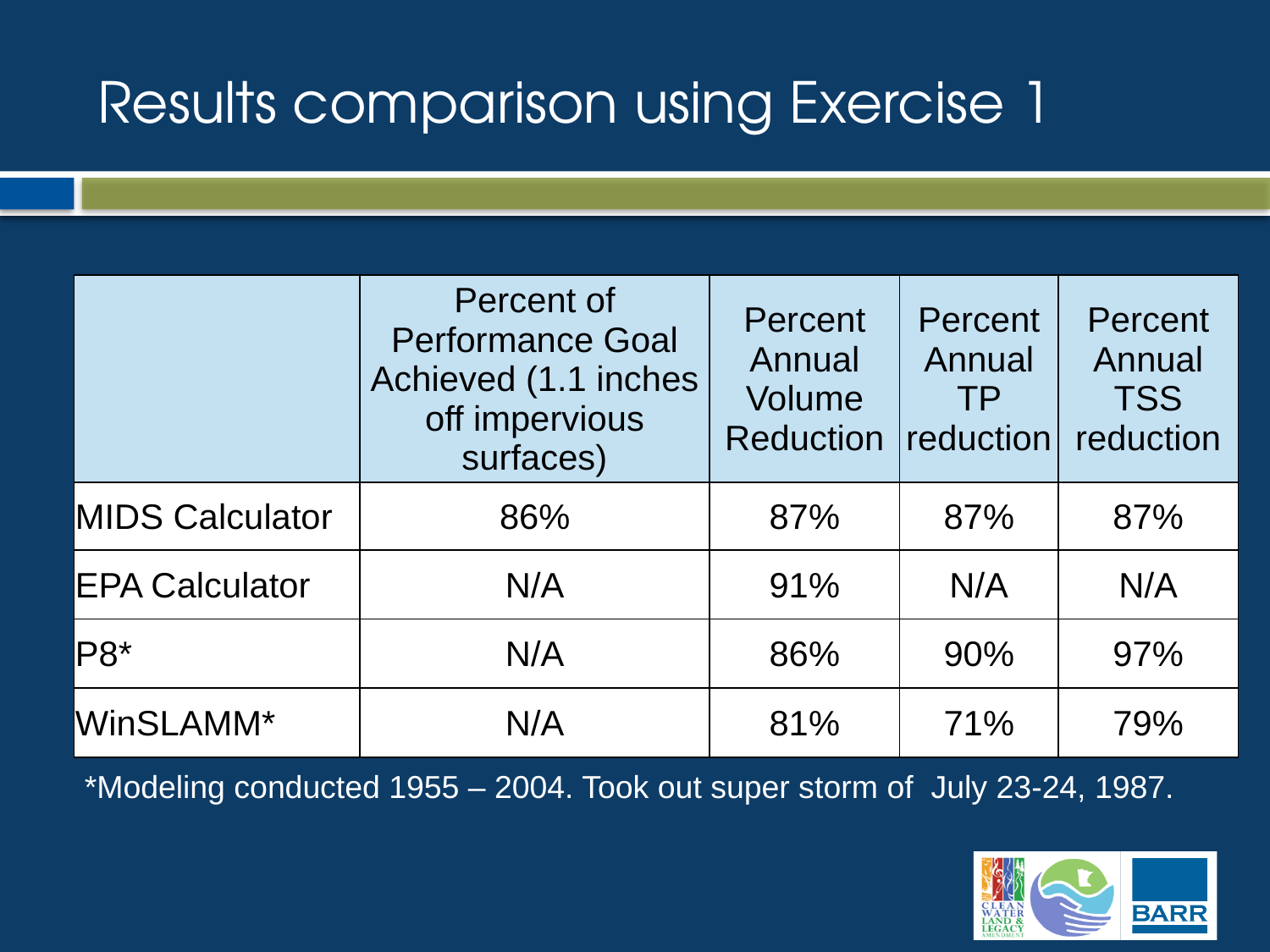

# Results comparison using Exercise 1
|  | Percent of Performance Goal Achieved (1.1 inches off impervious surfaces) | Percent Annual Volume Reduction | Percent Annual TP reduction | Percent Annual TSS reduction |
| --- | --- | --- | --- | --- |
| MIDS Calculator | 86% | 87% | 87% | 87% |
| EPA Calculator | N/A | 91% | N/A | N/A |
| P8\* | N/A | 86% | 90% | 97% |
| WinSLAMM\* | N/A | 81% | 71% | 79% |
*Modeling conducted 1955 – 2004. Took out super storm of  July 23-24, 1987.